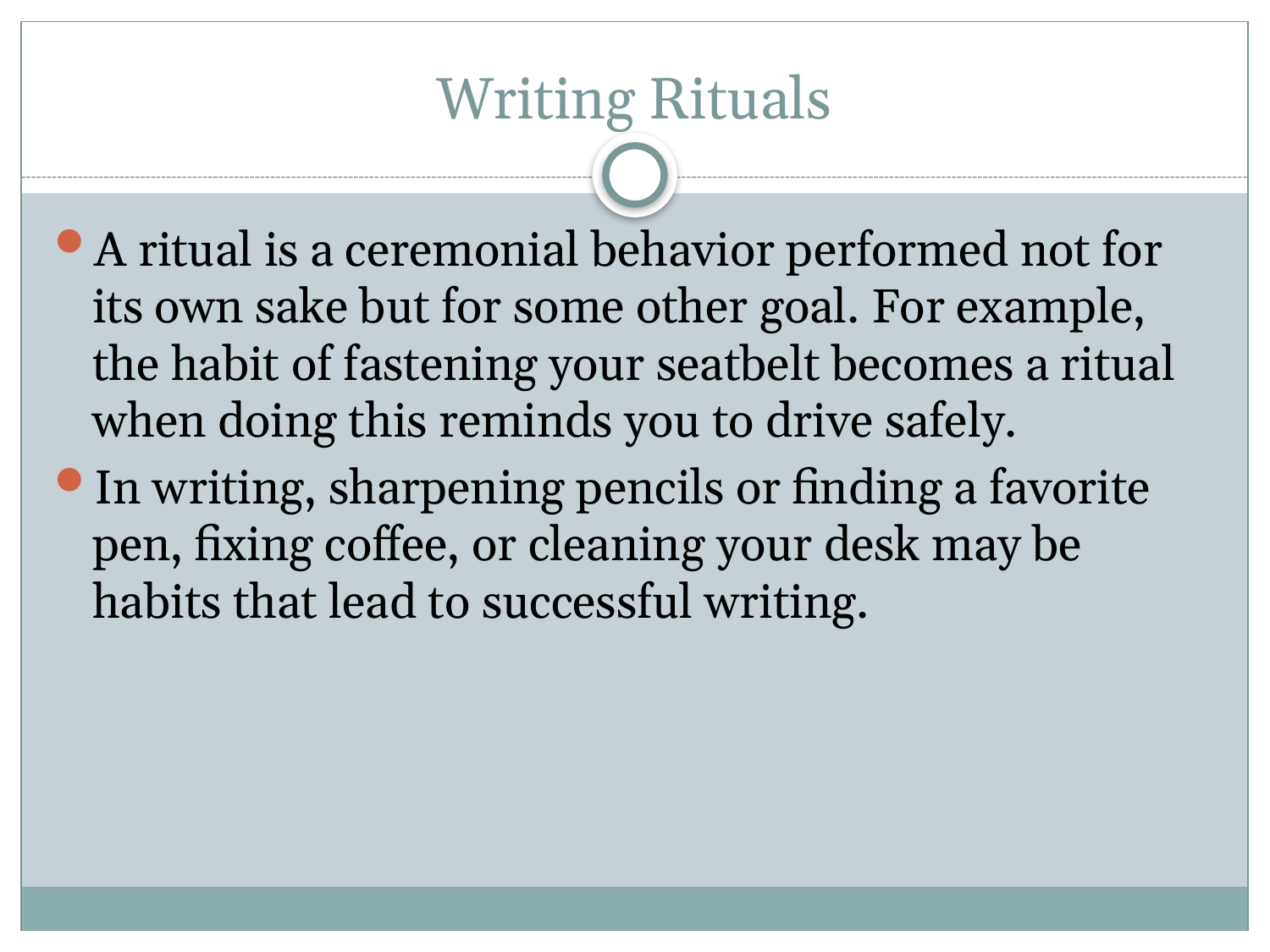

# Writing Rituals
A ritual is a ceremonial behavior performed not for its own sake but for some other goal. For example, the habit of fastening your seatbelt becomes a ritual when doing this reminds you to drive safely.
In writing, sharpening pencils or finding a favorite pen, fixing coffee, or cleaning your desk may be habits that lead to successful writing.